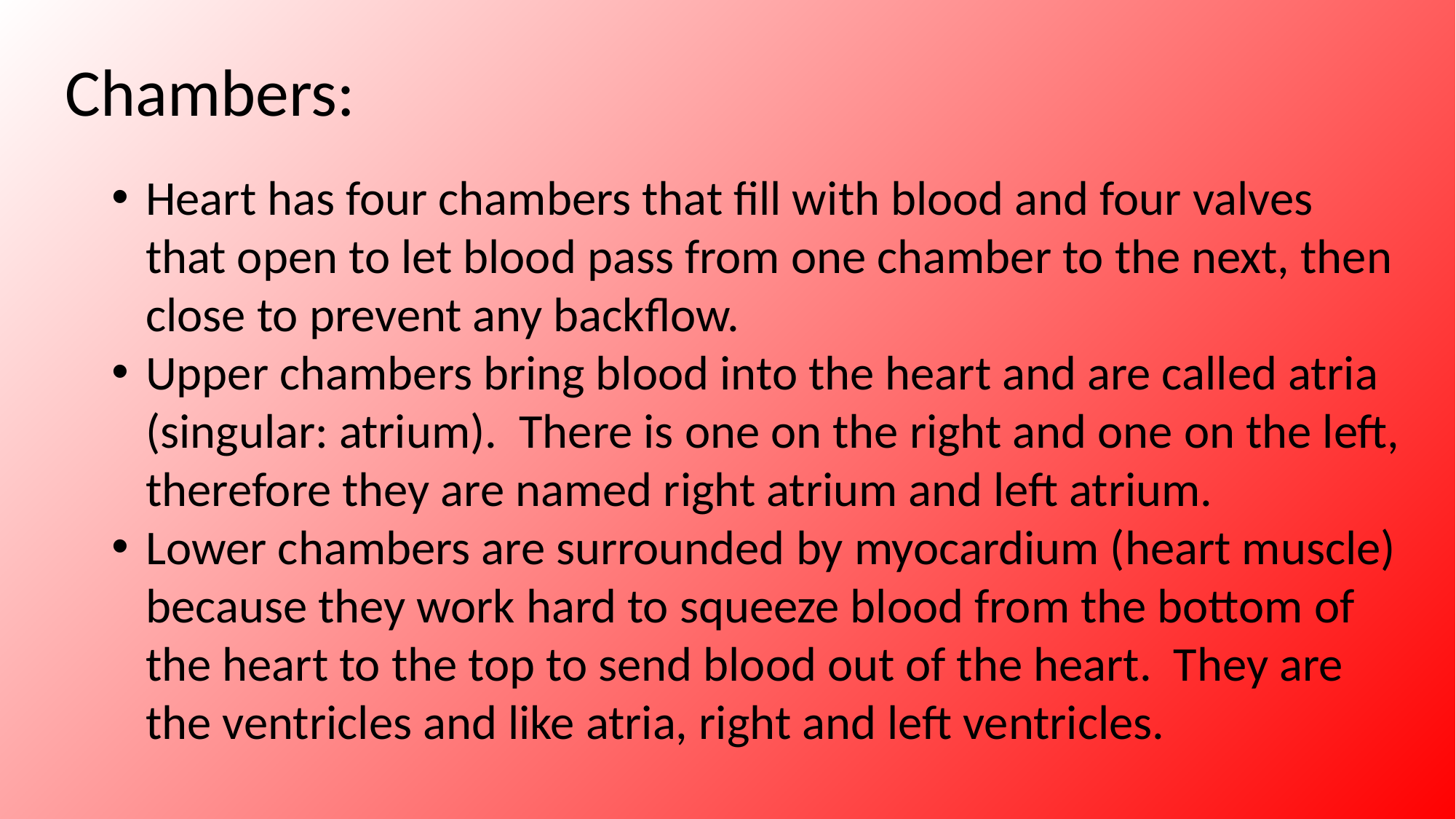

# Chambers:
Heart has four chambers that fill with blood and four valves that open to let blood pass from one chamber to the next, then close to prevent any backflow.
Upper chambers bring blood into the heart and are called atria (singular: atrium).  There is one on the right and one on the left, therefore they are named right atrium and left atrium.
Lower chambers are surrounded by myocardium (heart muscle) because they work hard to squeeze blood from the bottom of the heart to the top to send blood out of the heart.  They are the ventricles and like atria, right and left ventricles.